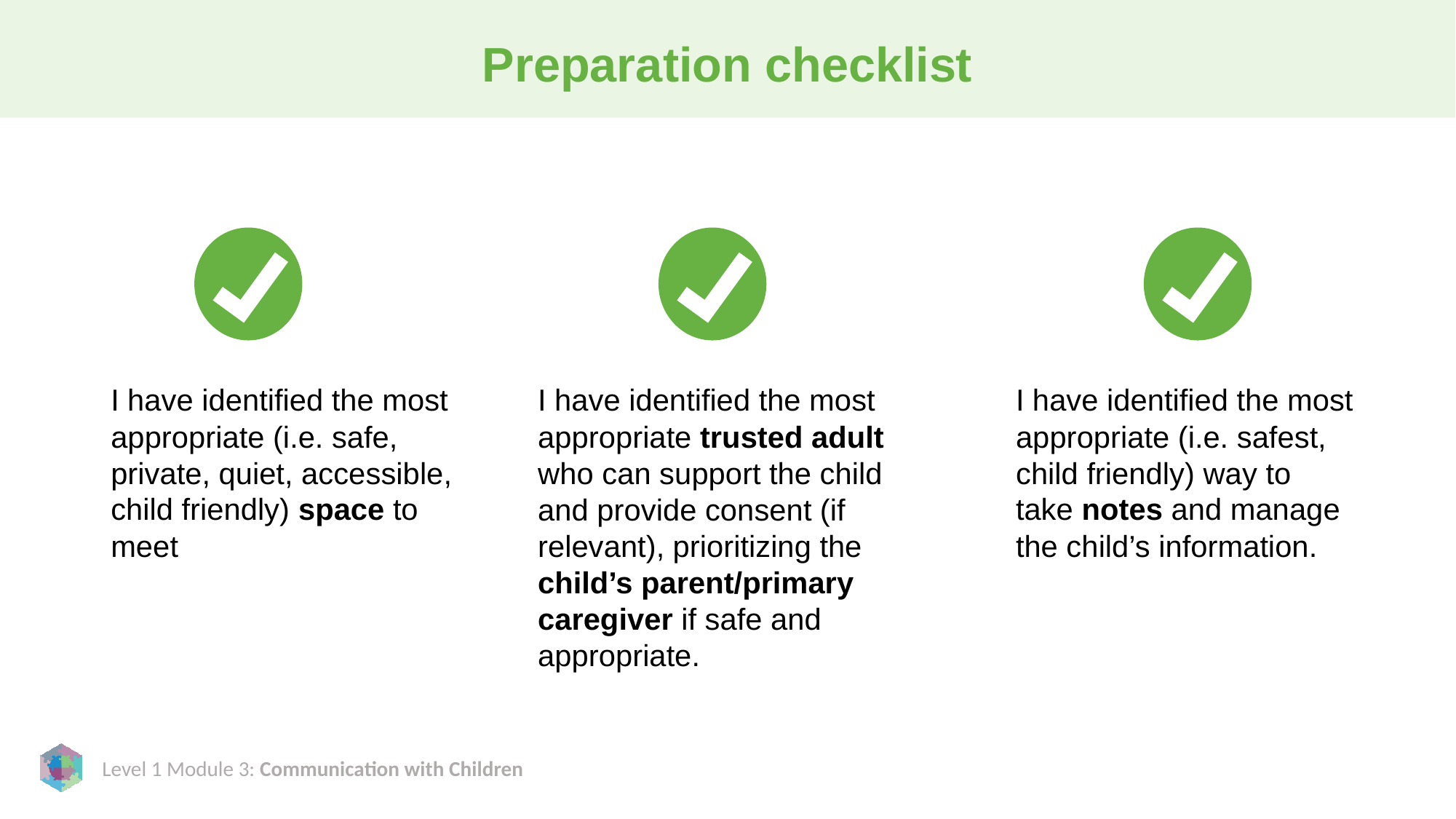

# Preparation checklist

I have identified the most appropriate (i.e. safe, private, quiet, accessible, child friendly) space to meet
I have identified the most appropriate trusted adult who can support the child and provide consent (if relevant), prioritizing the child’s parent/primary caregiver if safe and appropriate.
I have identified the most appropriate (i.e. safest, child friendly) way to take notes and manage the child’s information.